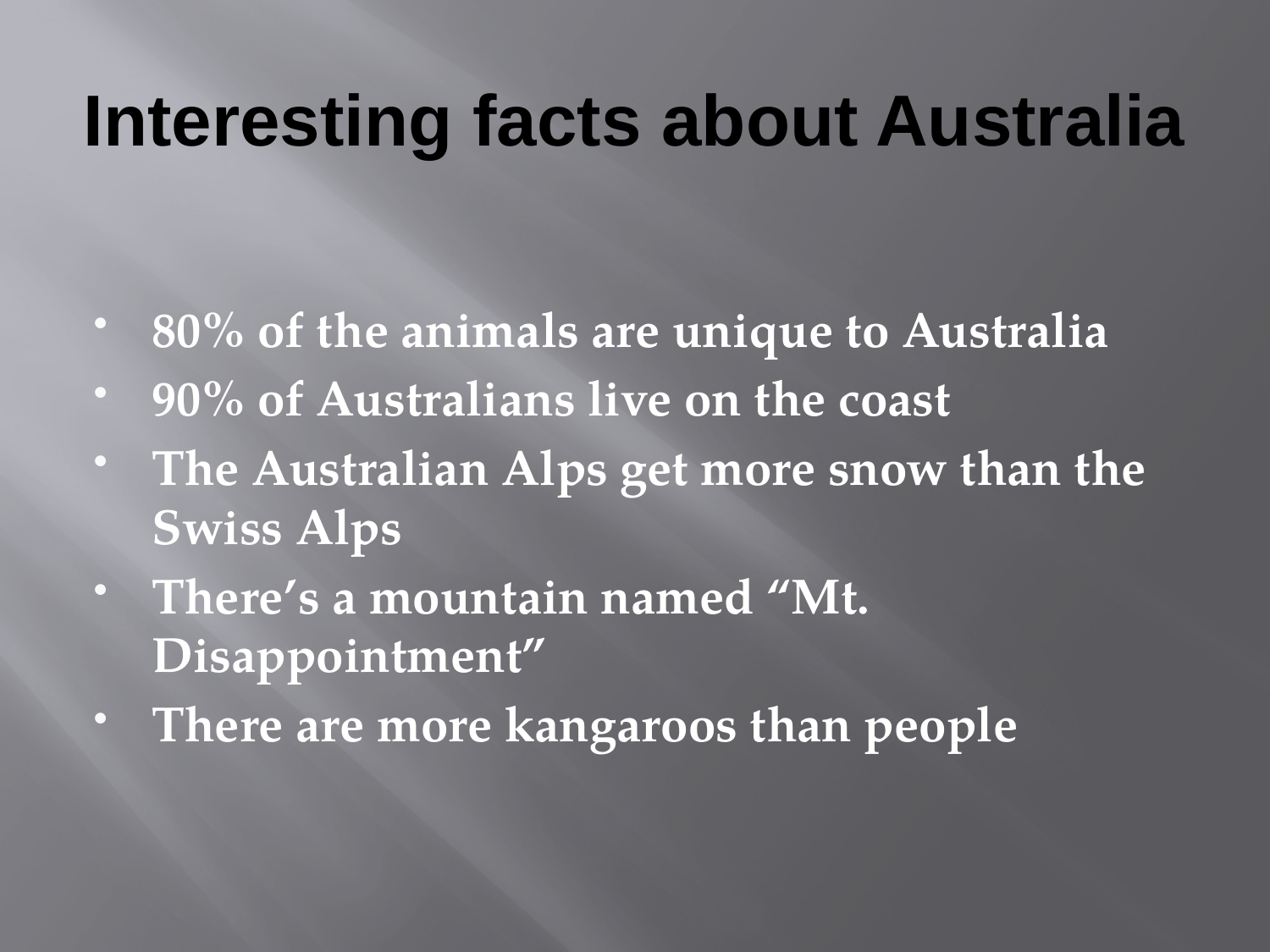

# Interesting facts about Australia

80% of the animals are unique to Australia
90% of Australians live on the coast
The Australian Alps get more snow than the Swiss Alps
There’s a mountain named “Mt. Disappointment”
There are more kangaroos than people